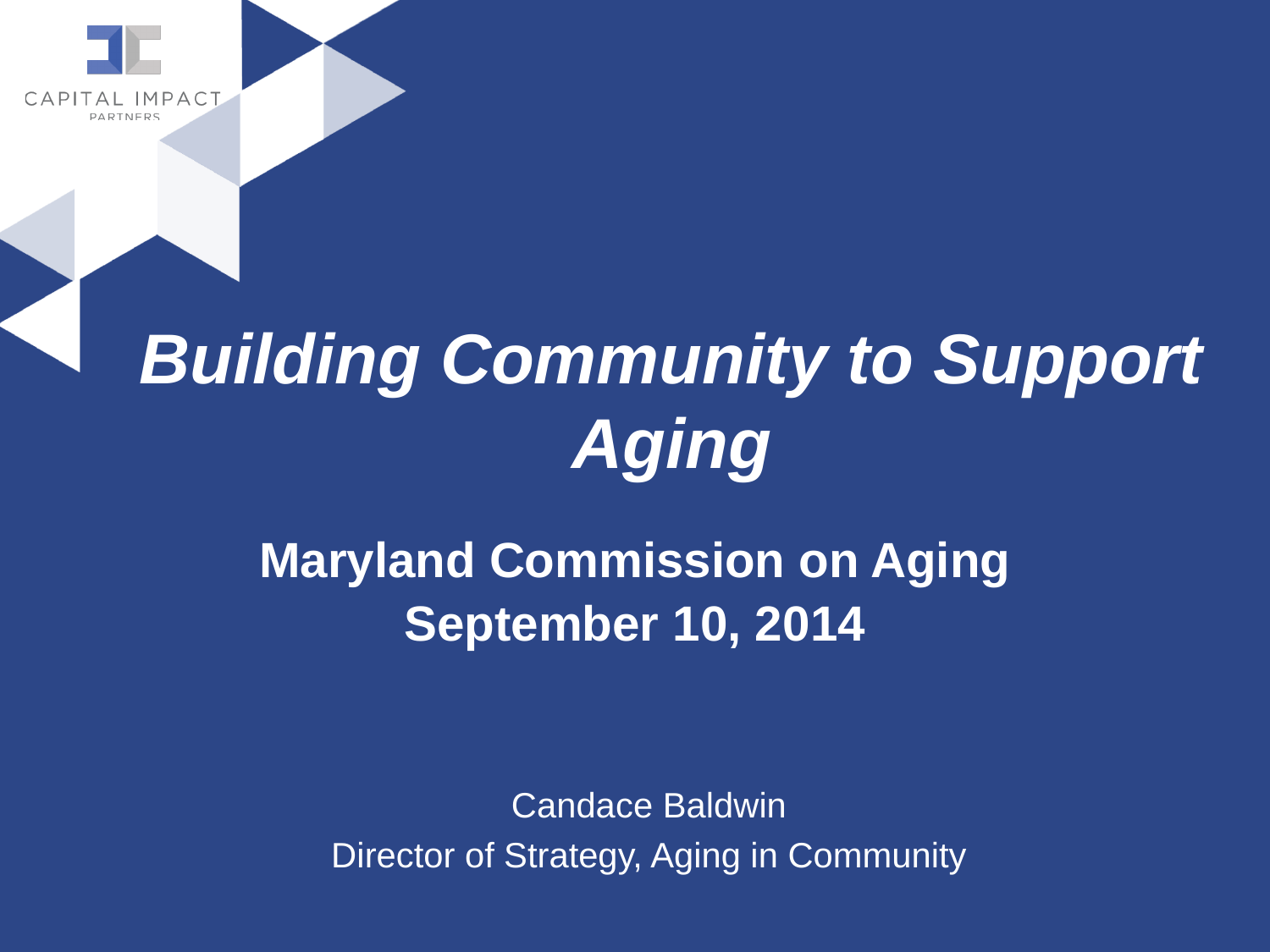

# Building Community to Support Aging
Maryland Commission on Aging
September 10, 2014

Candace Baldwin
Director of Strategy, Aging in Community